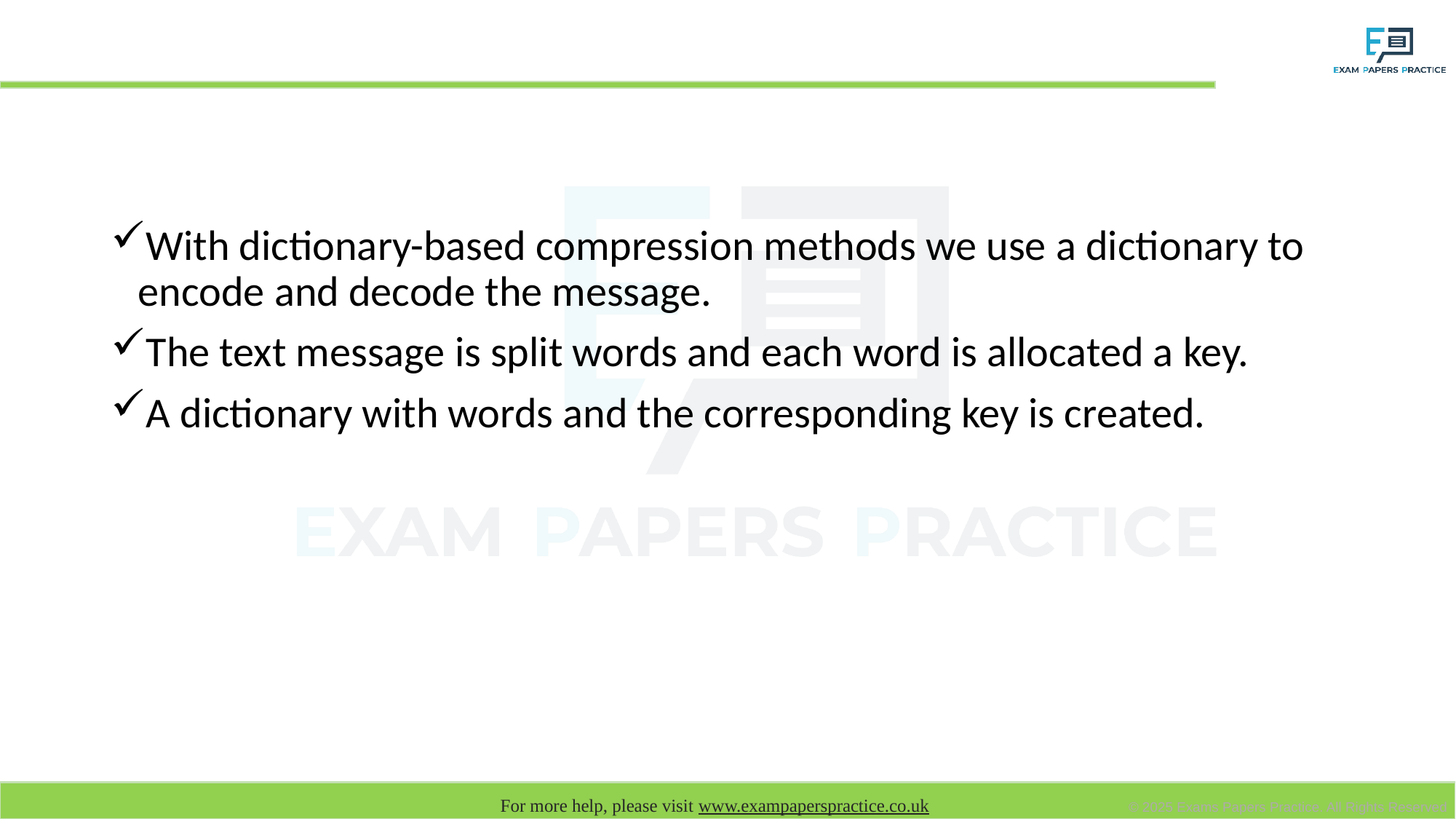

# Dictionary compression
With dictionary-based compression methods we use a dictionary to encode and decode the message.
The text message is split words and each word is allocated a key.
A dictionary with words and the corresponding key is created.